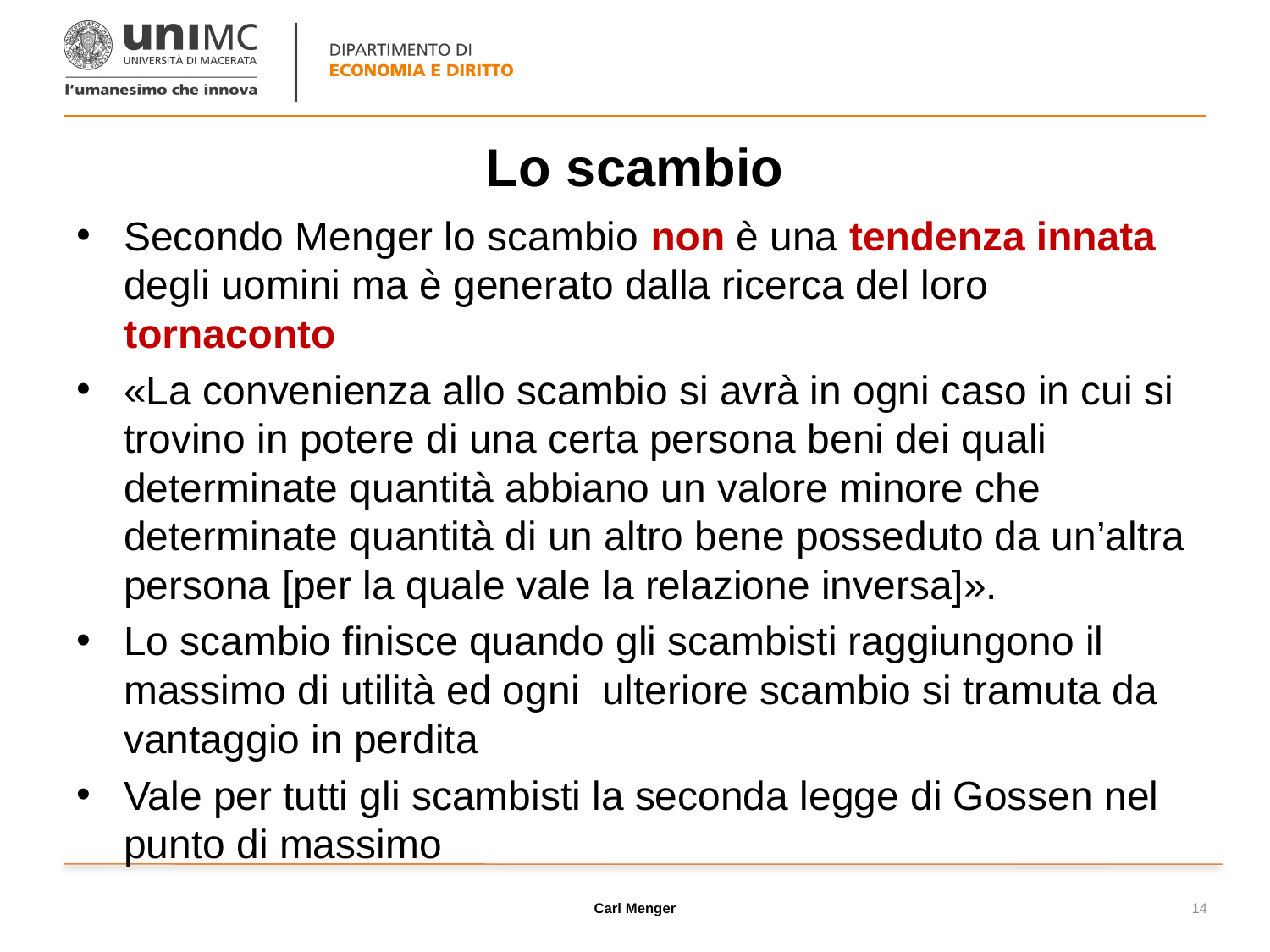

# Lo scambio
Secondo Menger lo scambio non è una tendenza innata degli uomini ma è generato dalla ricerca del loro tornaconto
«La convenienza allo scambio si avrà in ogni caso in cui si trovino in potere di una certa persona beni dei quali determinate quantità abbiano un valore minore che determinate quantità di un altro bene posseduto da un’altra persona [per la quale vale la relazione inversa]».
Lo scambio finisce quando gli scambisti raggiungono il massimo di utilità ed ogni  ulteriore scambio si tramuta da vantaggio in perdita
Vale per tutti gli scambisti la seconda legge di Gossen nel punto di massimo
Carl Menger
14